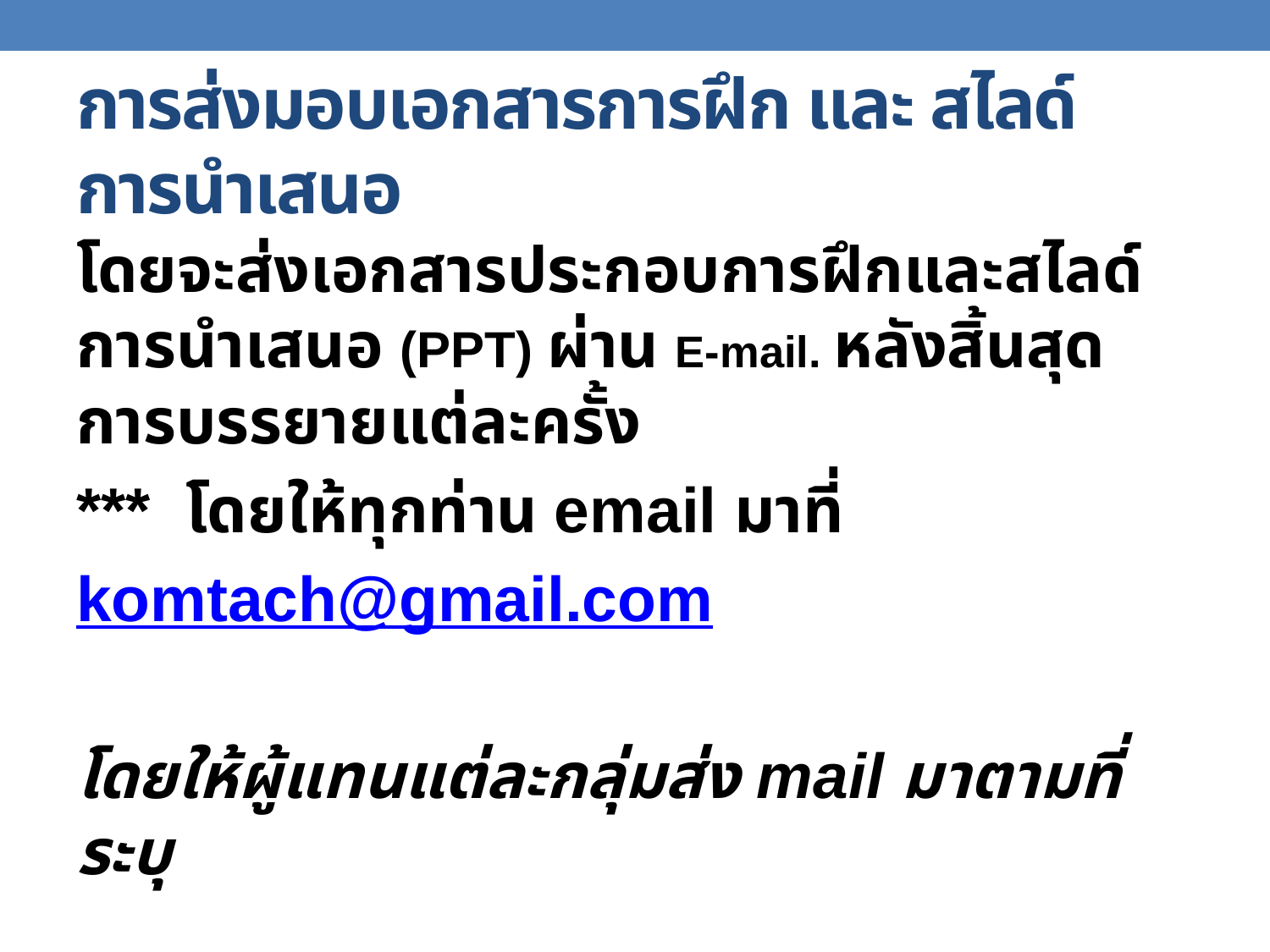

# การส่งมอบเอกสารการฝึก และ สไลด์การนำเสนอ
โดยจะส่งเอกสารประกอบการฝึกและสไลด์การนำเสนอ (PPT) ผ่าน E-mail. หลังสิ้นสุดการบรรยายแต่ละครั้ง
***  โดยให้ทุกท่าน email มาที่
komtach@gmail.com

โดยให้ผู้แทนแต่ละกลุ่มส่ง mail มาตามที่ระบุ